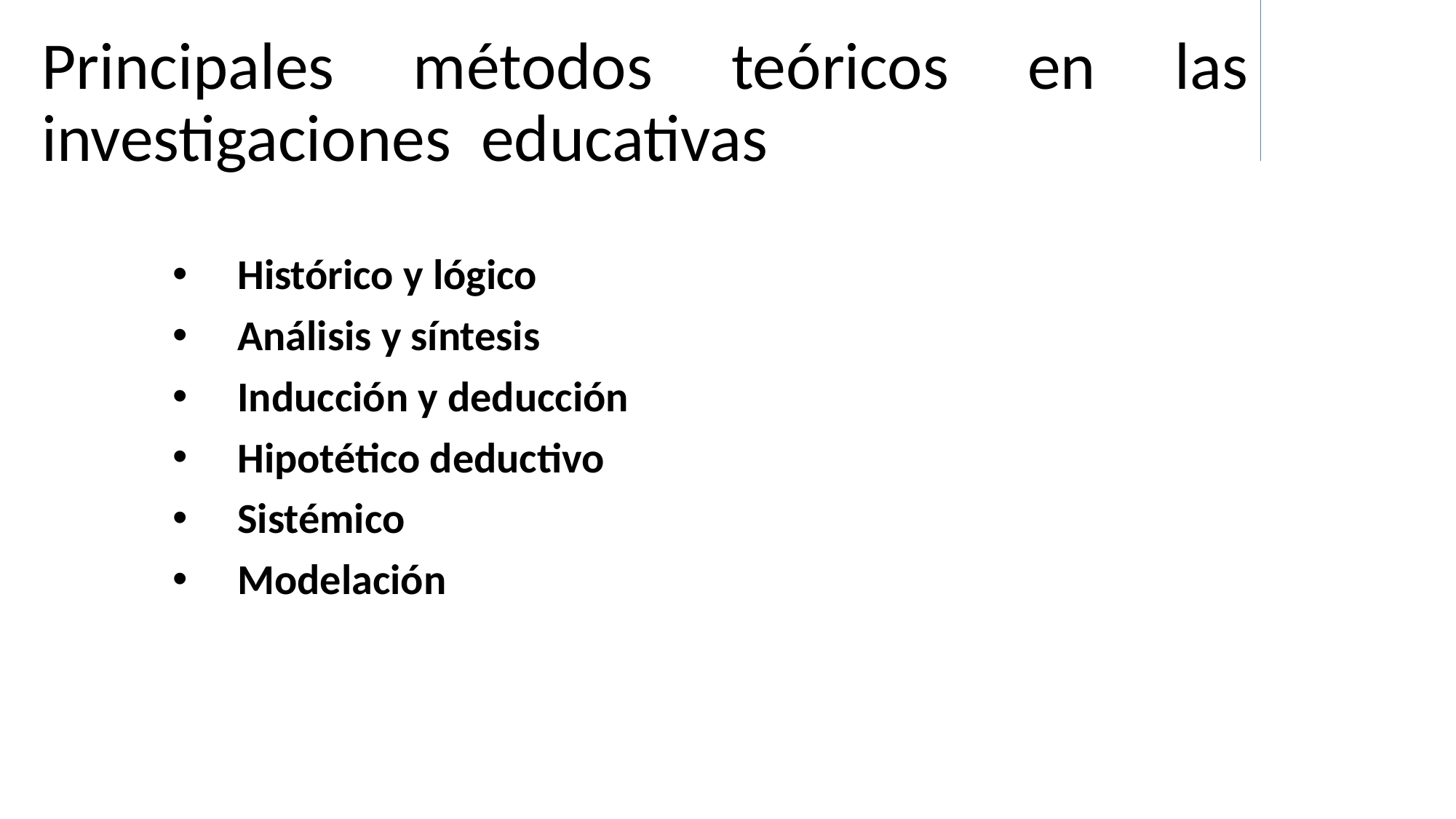

# Principales métodos teóricos en las investigaciones  educativas
Histórico y lógico
Análisis y síntesis
Inducción y deducción
Hipotético deductivo
Sistémico
Modelación